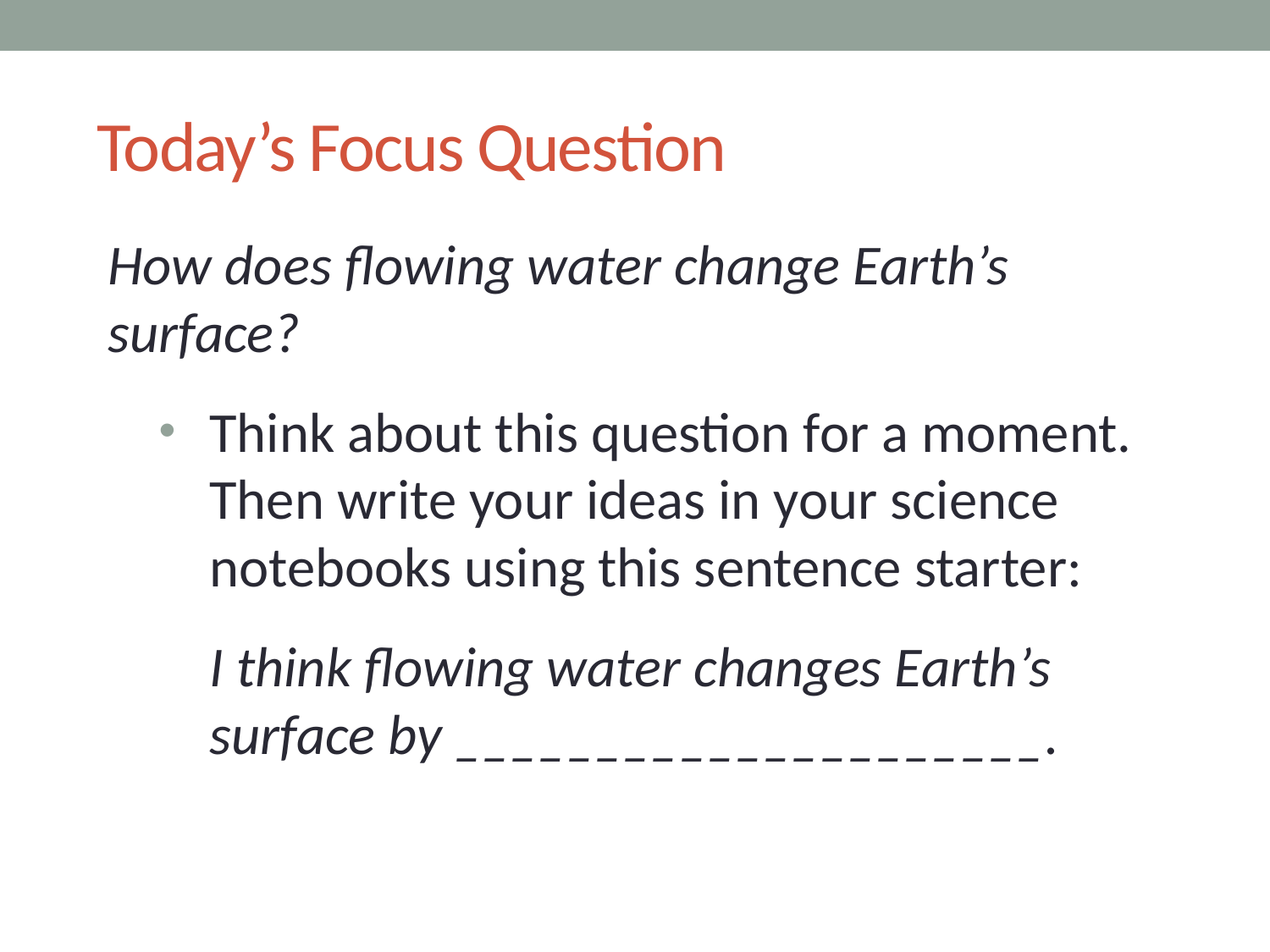

# Today’s Focus Question
How does flowing water change Earth’s surface?
Think about this question for a moment. Then write your ideas in your science notebooks using this sentence starter:
I think flowing water changes Earth’s surface by _____________________.